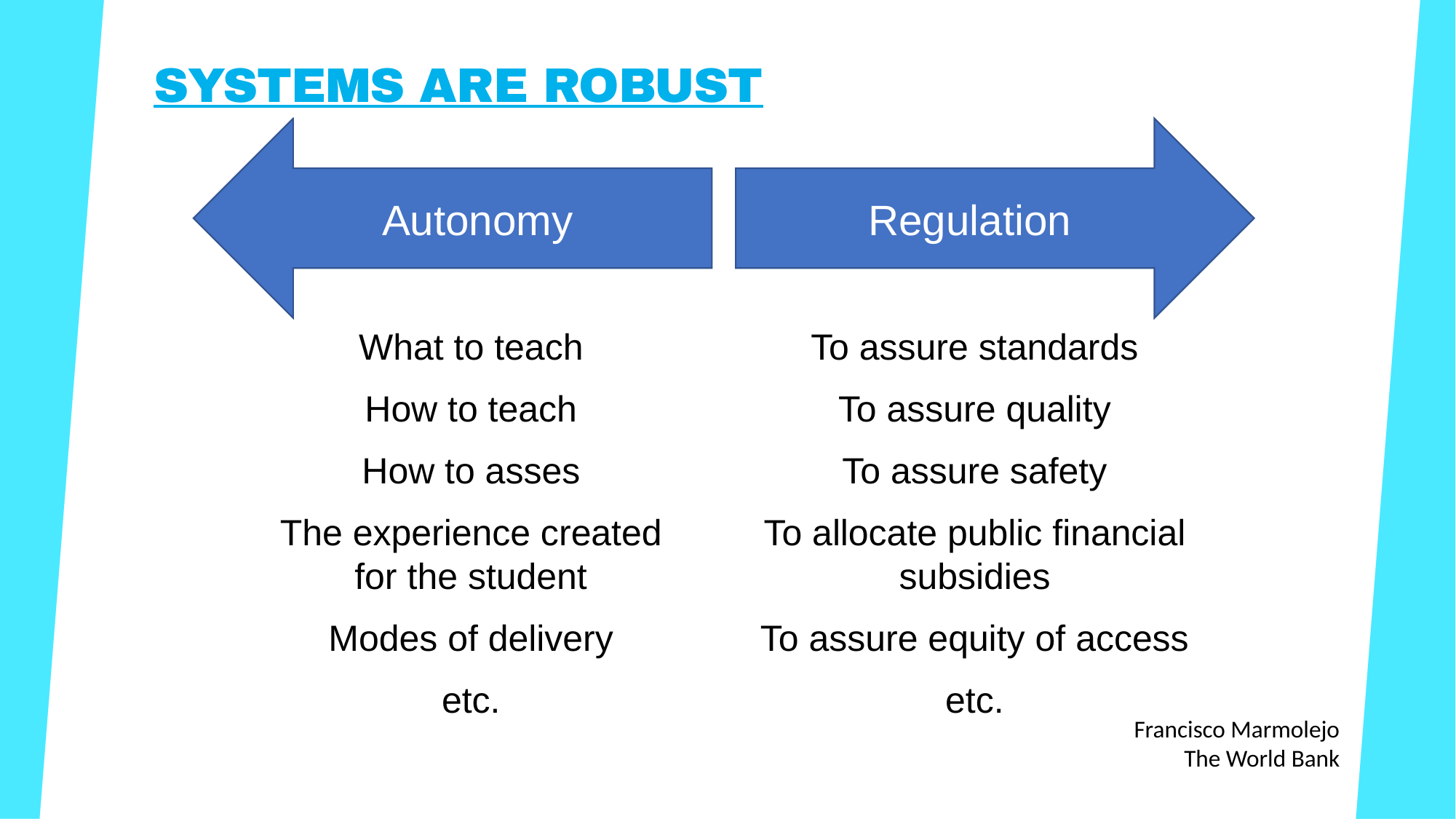

SYSTEMS ARE ROBUST
Regulation
Autonomy
What to teach
How to teach
How to asses
The experience created for the student
Modes of delivery
etc.

To assure standards
To assure quality
To assure safety
To allocate public financial subsidies
To assure equity of access
etc.

Francisco Marmolejo
The World Bank